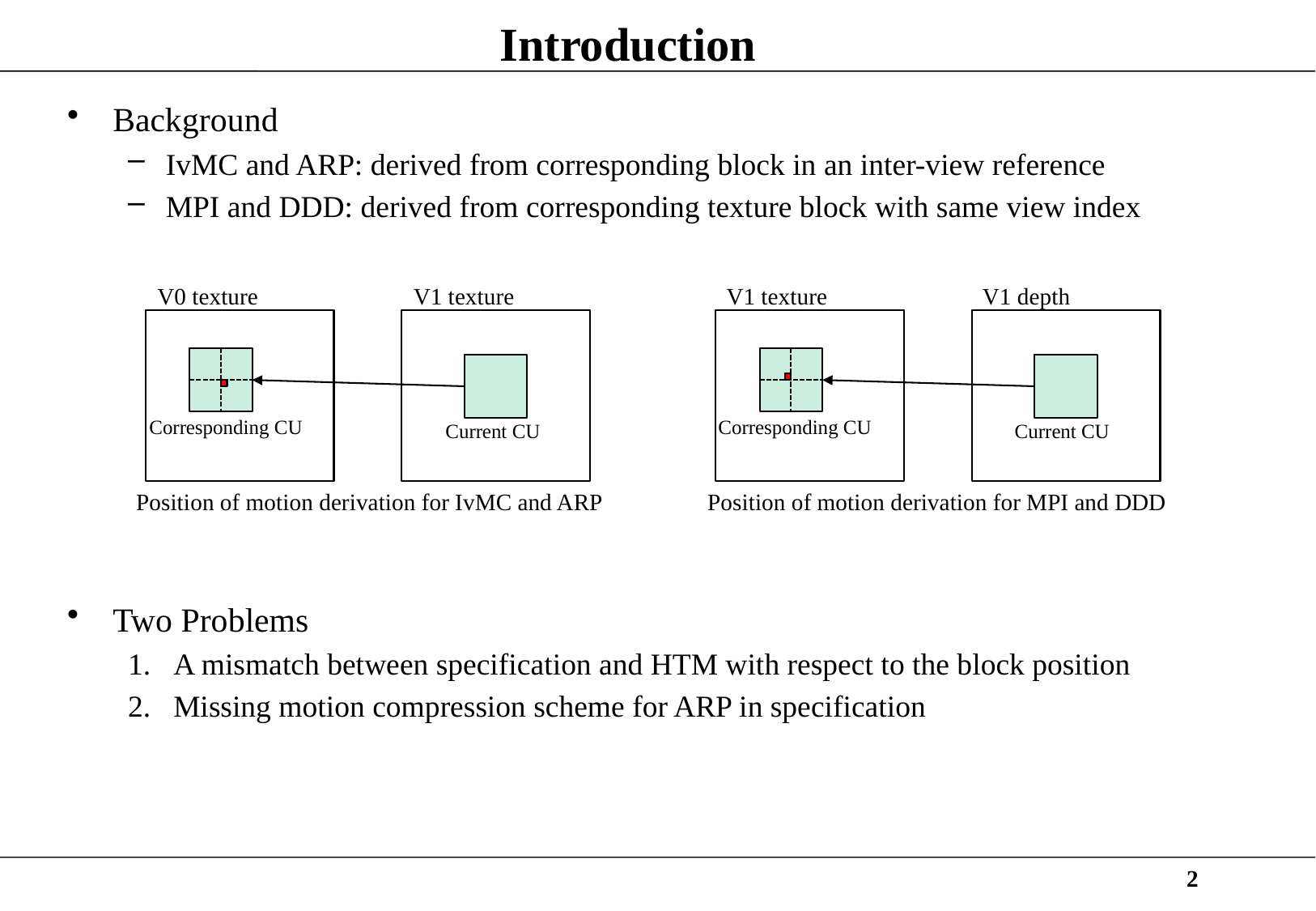

# Introduction
Background
IvMC and ARP: derived from corresponding block in an inter-view reference
MPI and DDD: derived from corresponding texture block with same view index

Two Problems
A mismatch between specification and HTM with respect to the block position
Missing motion compression scheme for ARP in specification
V0 texture
V1 texture
V1 texture
V1 depth

Corresponding CU
Corresponding CU
Current CU
Current CU
Position of motion derivation for IvMC and ARP
Position of motion derivation for MPI and DDD
2